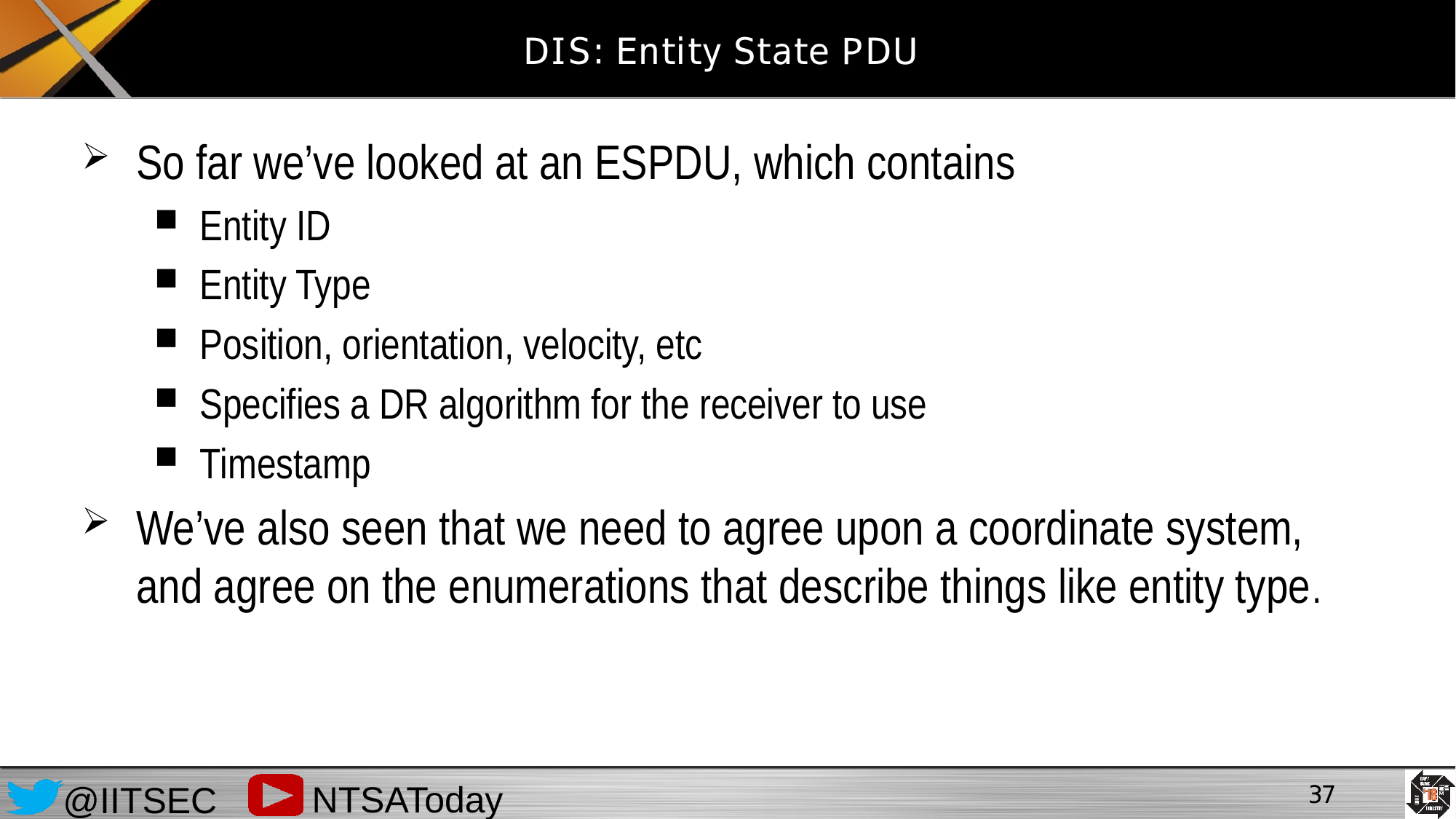

# DIS: Entity State PDU
So far we’ve looked at an ESPDU, which contains
Entity ID
Entity Type
Position, orientation, velocity, etc
Specifies a DR algorithm for the receiver to use
Timestamp
We’ve also seen that we need to agree upon a coordinate system, and agree on the enumerations that describe things like entity type.
37